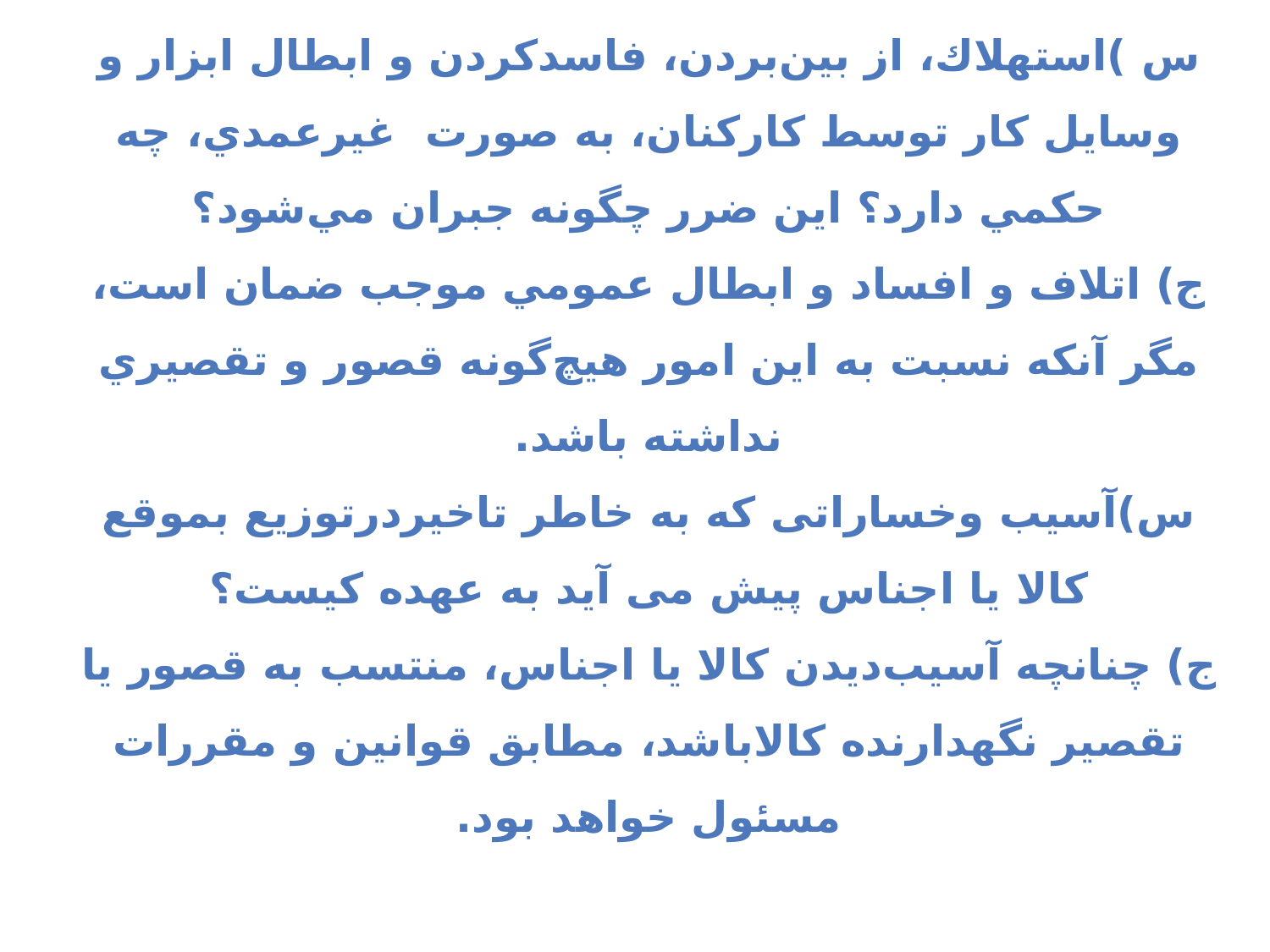

س )استهلاك، از بين‌بردن، فاسدكردن و ابطال ابزار و وسايل كار توسط كاركنان، به صورت  غيرعمدي، چه حكمي دارد؟ اين ضرر چگونه جبران مي‌شود؟
ج) اتلاف و افساد و ابطال عمومي موجب ضمان است، مگر آنكه نسبت به اين امور هيچ‌گونه قصور و تقصيري نداشته باشد.
س)آسیب وخساراتی که به خاطر تاخیردرتوزیع بموقع كالا يا اجناس پیش می آید به عهده کیست؟
ج) چنانچه آسيب‌ديدن كالا يا اجناس، منتسب به قصور يا تقصير نگهدارنده کالاباشد، مطابق قوانين و مقررات مسئول خواهد بود.